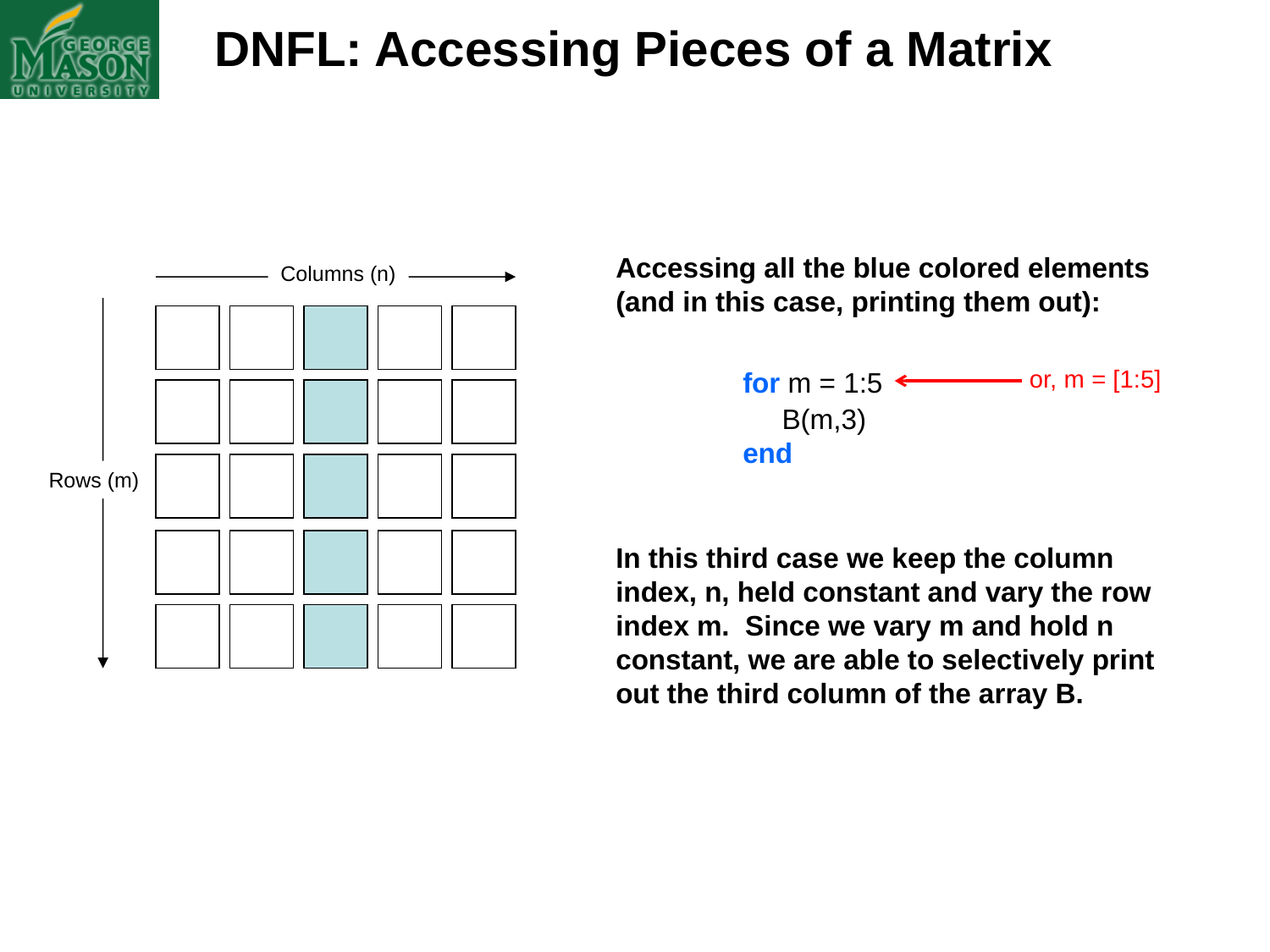

DNFL: Accessing Pieces of a Matrix
Accessing all the blue colored elements (and in this case, printing them out):

   	for m = 1:5
       	     B(m,3)
   	end
Columns (n)

or, m = [1:5]

Rows (m)

In this third case we keep the column index, n, held constant and vary the row index m.  Since we vary m and hold n constant, we are able to selectively print out the third column of the array B.